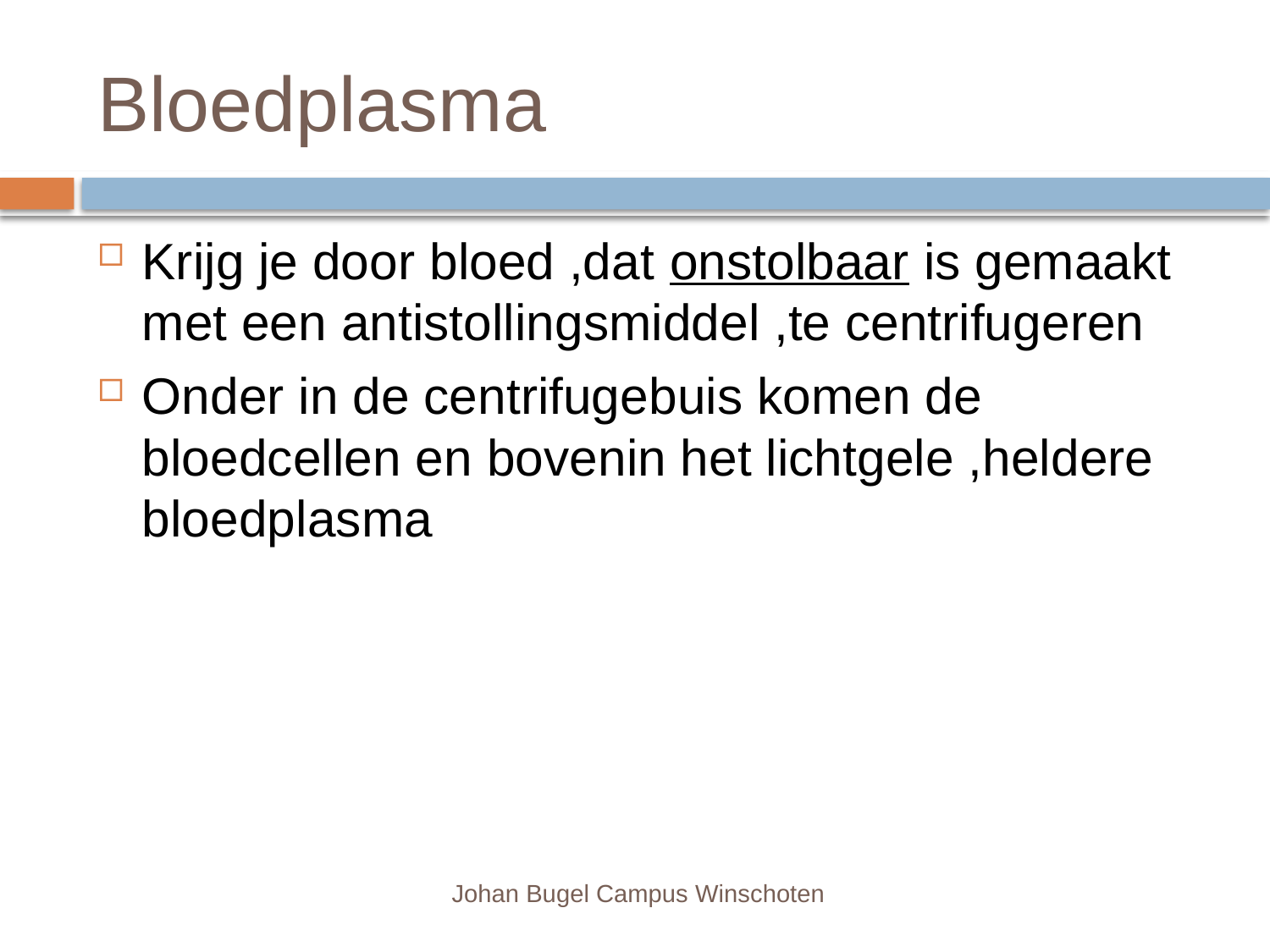

# Bloedplasma
Krijg je door bloed ,dat onstolbaar is gemaakt met een antistollingsmiddel ,te centrifugeren
Onder in de centrifugebuis komen de bloedcellen en bovenin het lichtgele ,heldere bloedplasma
Johan Bugel Campus Winschoten